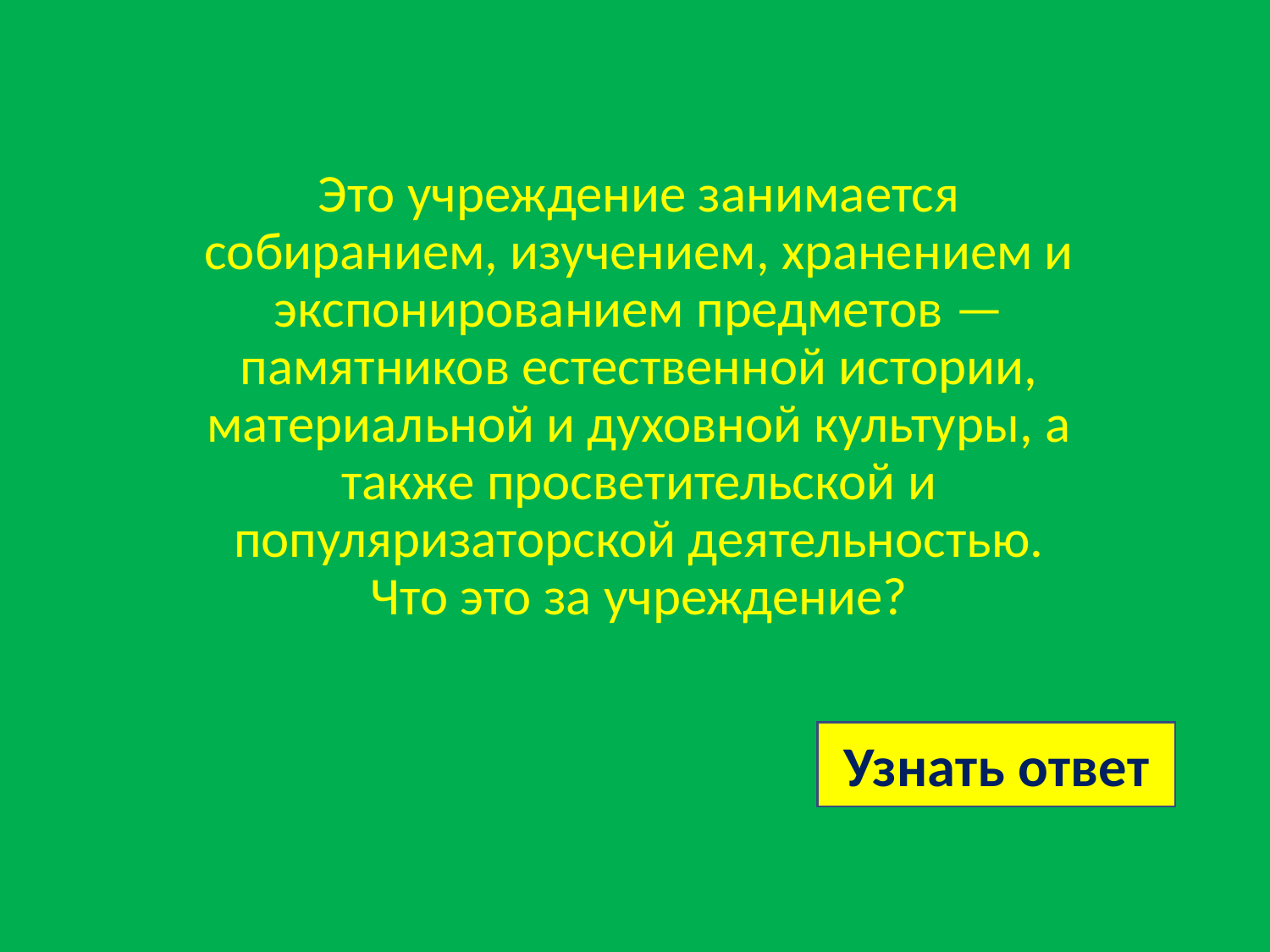

# Это учреждение занимается собиранием, изучением, хранением и экс­понированием предметов — памятников естественной истории, материальной и духовной культуры, а также просветительской и популяризаторской деятельностью. Что это за учреждение?